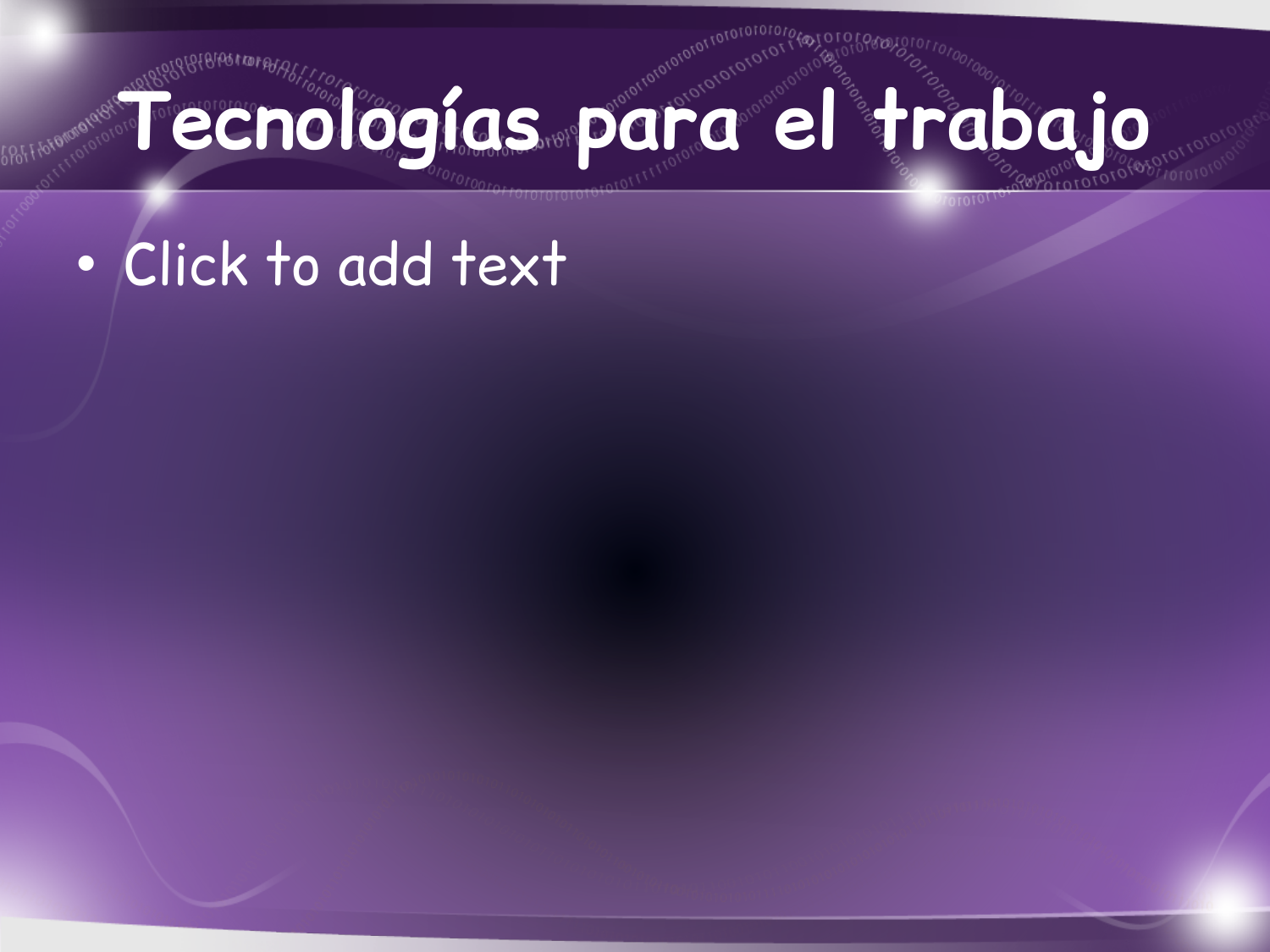

# Tecnologías para el trabajo
Click to add text